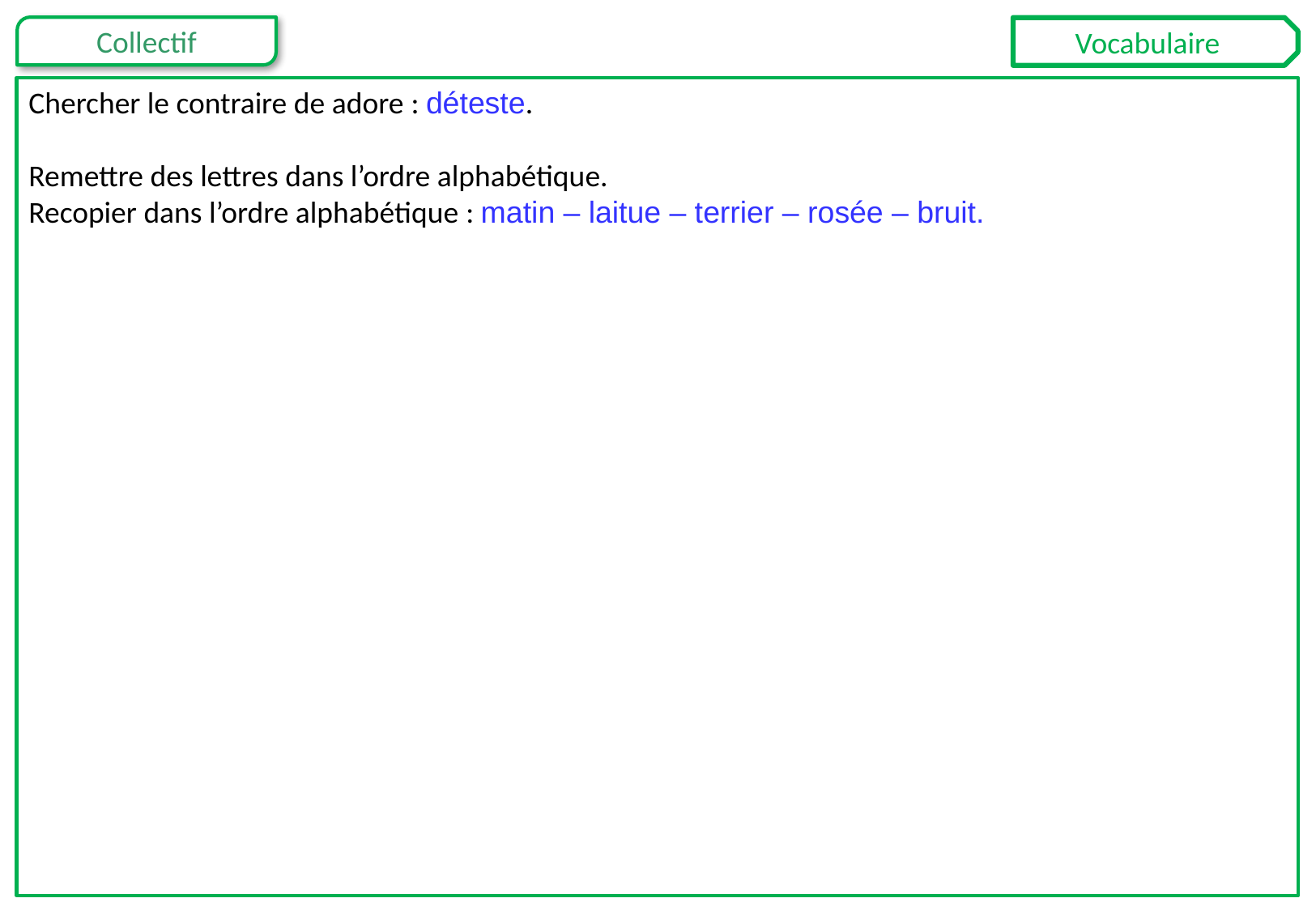

Vocabulaire
Chercher le contraire de adore : déteste.

Remettre des lettres dans l’ordre alphabétique.
Recopier dans l’ordre alphabétique : matin – laitue – terrier – rosée – bruit.